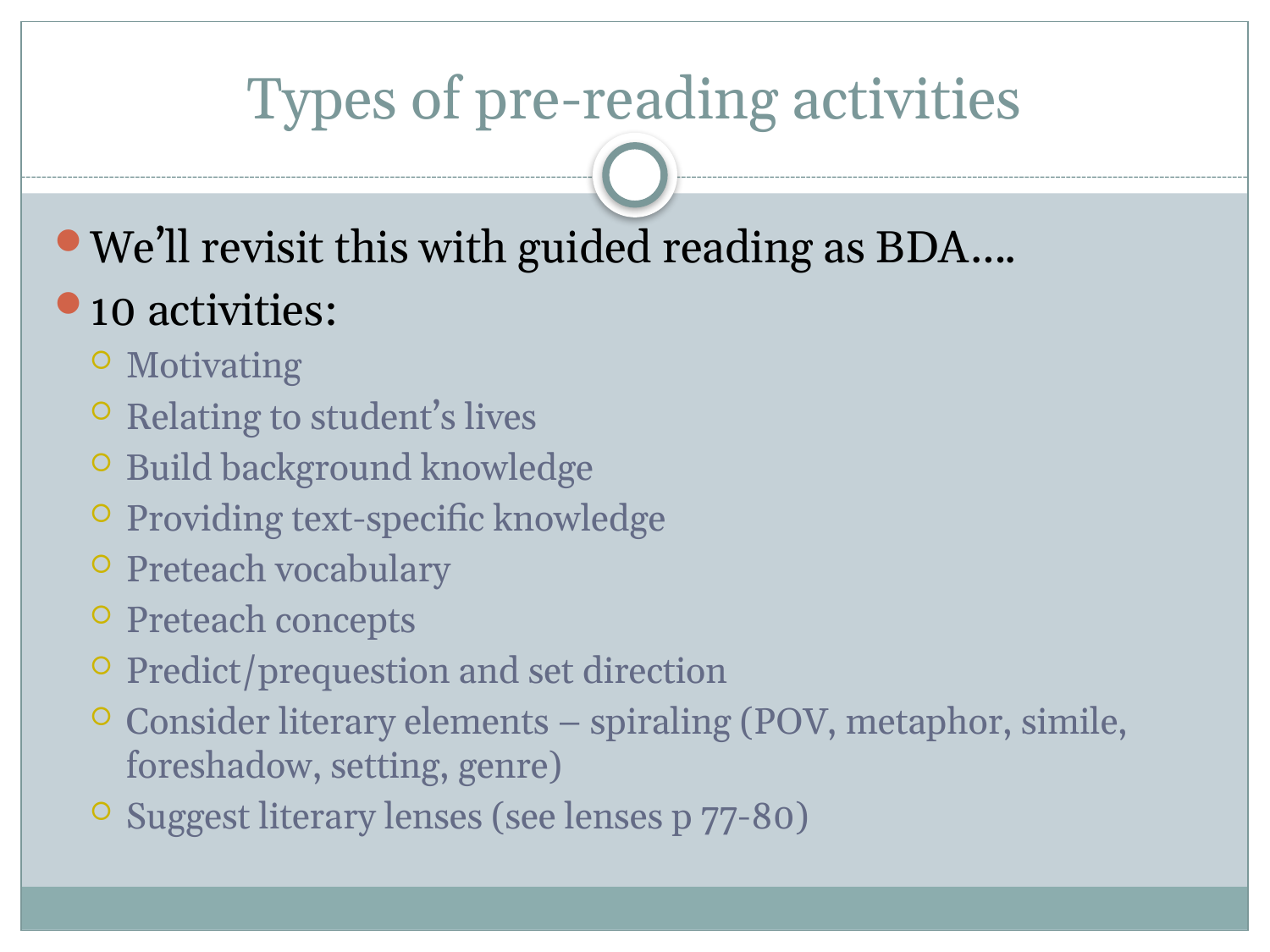

# Types of pre-reading activities
We’ll revisit this with guided reading as BDA….
10 activities:
Motivating
Relating to student’s lives
Build background knowledge
Providing text-specific knowledge
Preteach vocabulary
Preteach concepts
Predict/prequestion and set direction
Consider literary elements – spiraling (POV, metaphor, simile, foreshadow, setting, genre)
Suggest literary lenses (see lenses p 77-80)